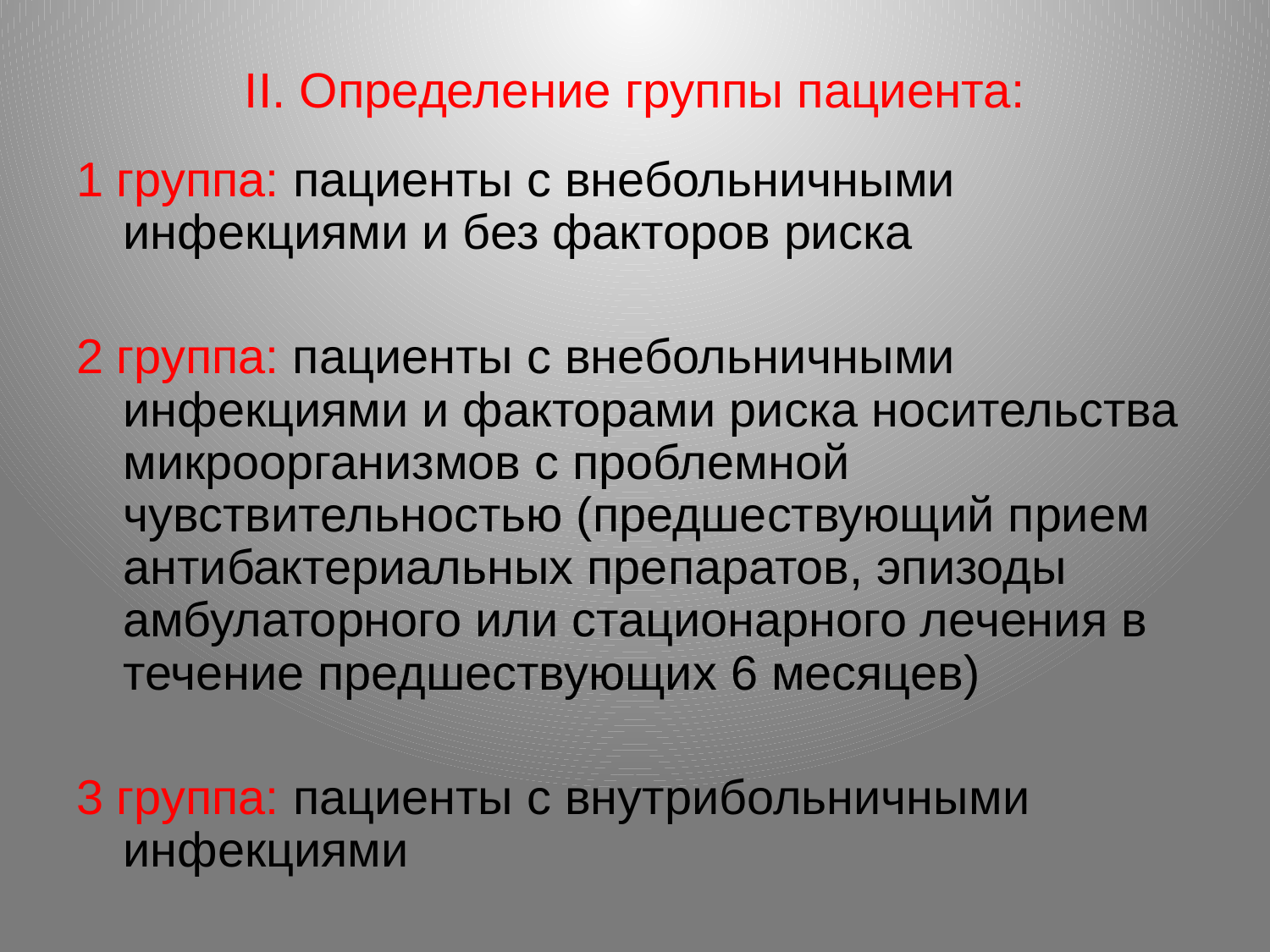

# II. Определение группы пациента:
1 группа: пациенты с внебольничными инфекциями и без факторов риска

2 группа: пациенты с внебольничными инфекциями и факторами риска носительства микроорганизмов с проблемной чувствительностью (предшествующий прием антибактериальных препаратов, эпизоды амбулаторного или стационарного лечения в течение предшествующих 6 месяцев)

3 группа: пациенты с внутрибольничными инфекциями